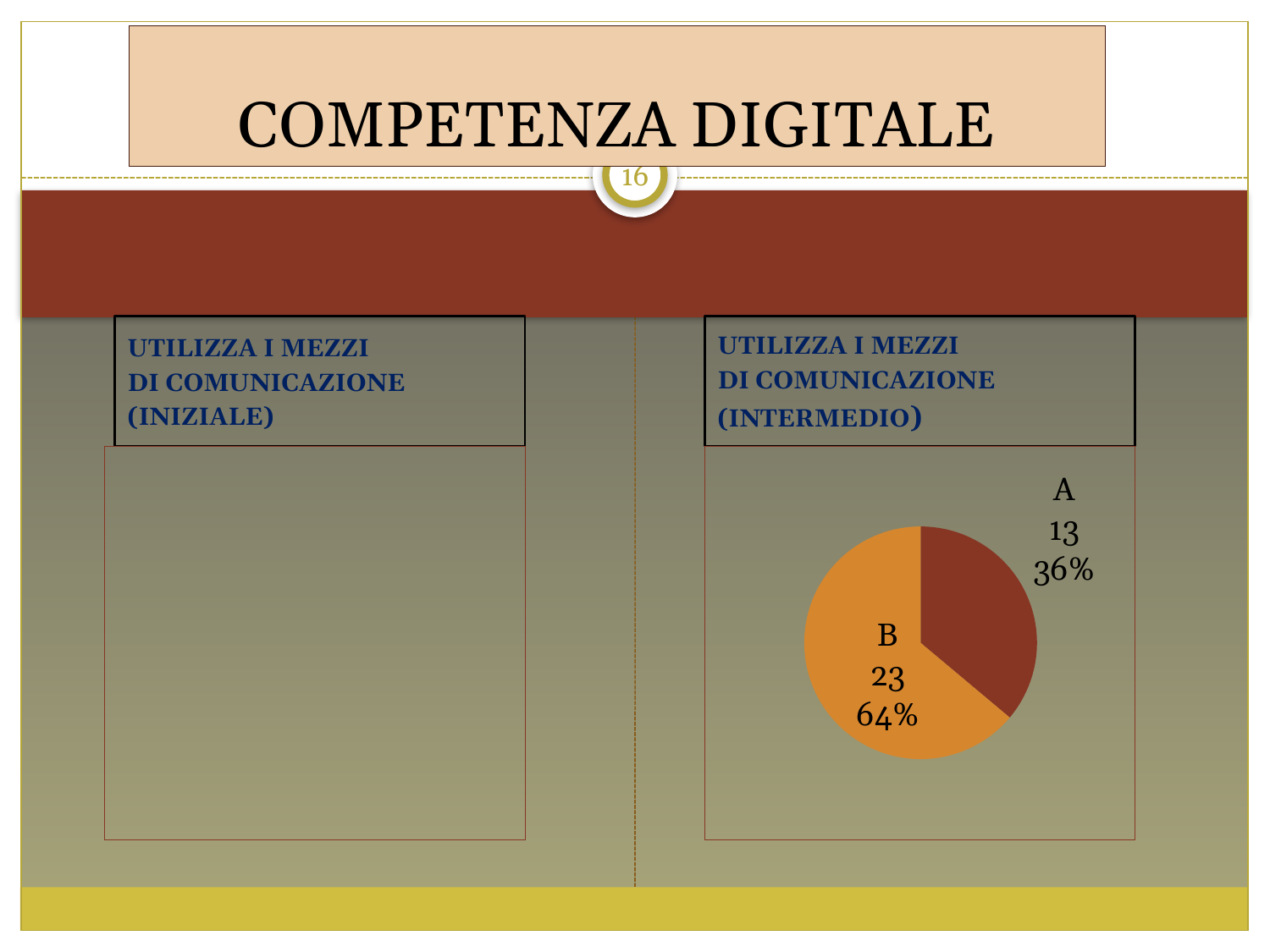

# COMPETENZA DIGITALE
16
UTILIZZA I MEZZI
DI COMUNICAZIONE
(INIZIALE)
UTILIZZA I MEZZI
DI COMUNICAZIONE
(INTERMEDIO)

### Chart

| Category | Vendite |
|---|---|
| A | 0.0 |
| B | 0.0 |
| C | 0.0 |
| D | 0.0 |

### Chart

| Category | Vendite |
|---|---|
| A | 13.0 |
| B | 23.0 |
| C | 0.0 |
| D | 0.0 |